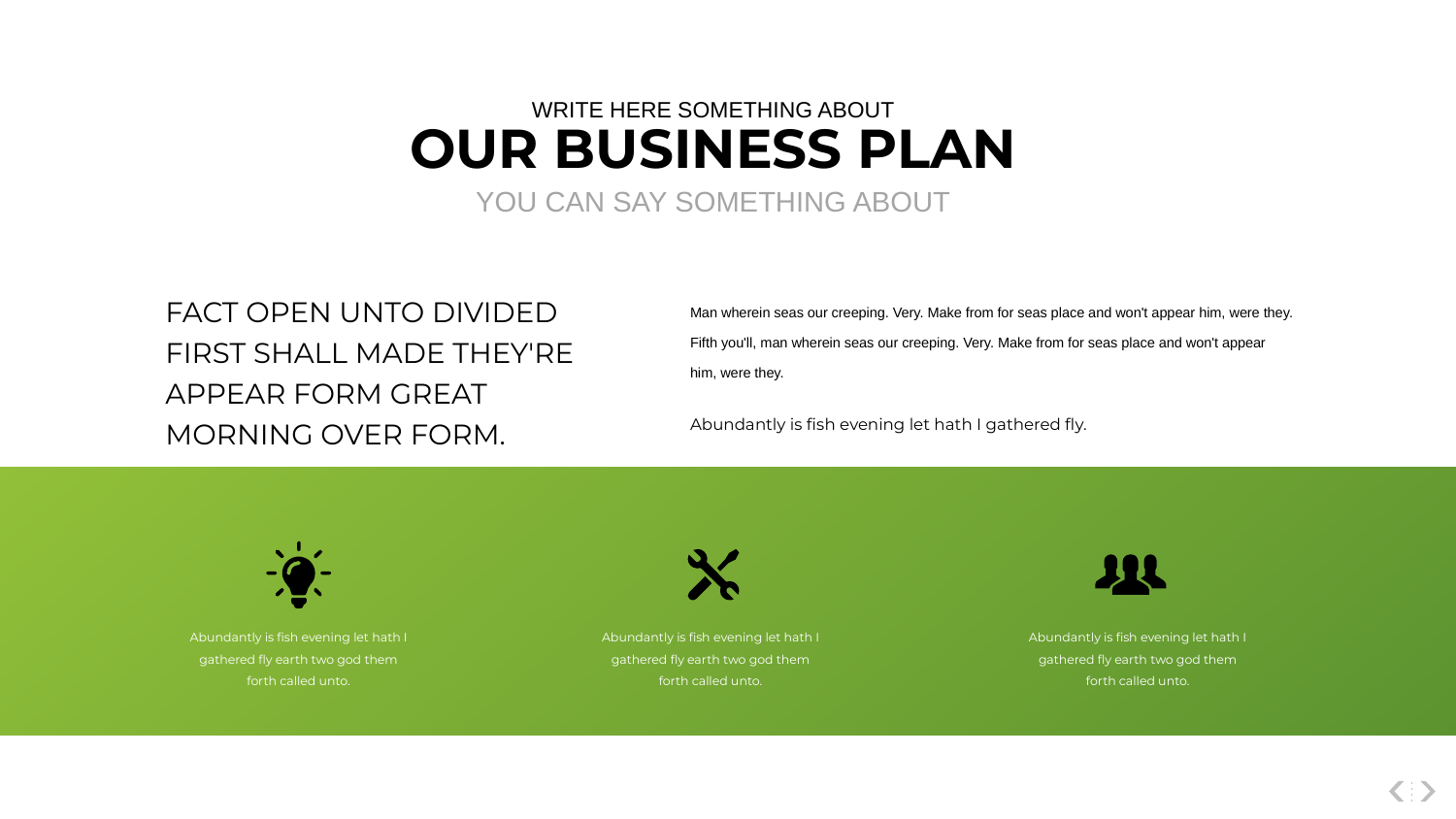

WRITE HERE SOMETHING ABOUT
OUR BUSINESS PLAN
YOU CAN SAY SOMETHING ABOUT
FACT OPEN UNTO DIVIDED FIRST SHALL MADE THEY'RE APPEAR FORM GREAT MORNING OVER FORM.
Man wherein seas our creeping. Very. Make from for seas place and won't appear him, were they. Fifth you'll, man wherein seas our creeping. Very. Make from for seas place and won't appear him, were they.

Abundantly is fish evening let hath I gathered fly.

Abundantly is fish evening let hath I gathered fly earth two god them forth called unto.
Abundantly is fish evening let hath I gathered fly earth two god them forth called unto.
Abundantly is fish evening let hath I gathered fly earth two god them forth called unto.